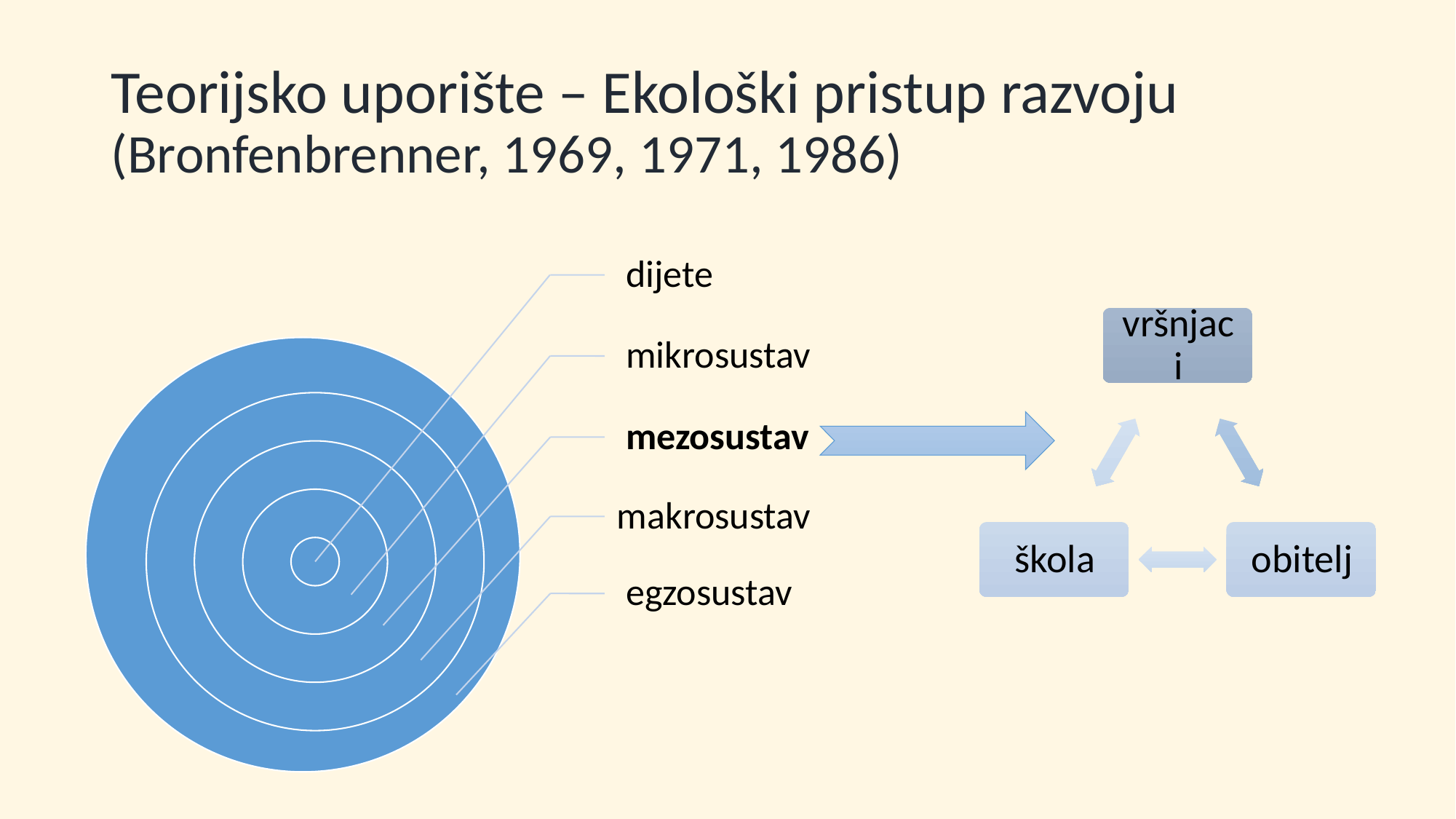

# Teorijsko uporište – Ekološki pristup razvoju (Bronfenbrenner, 1969, 1971, 1986)
dijete
mikrosustav
mezosustav
makrosustav
egzosustav
vršnjaci

obitelj

škola